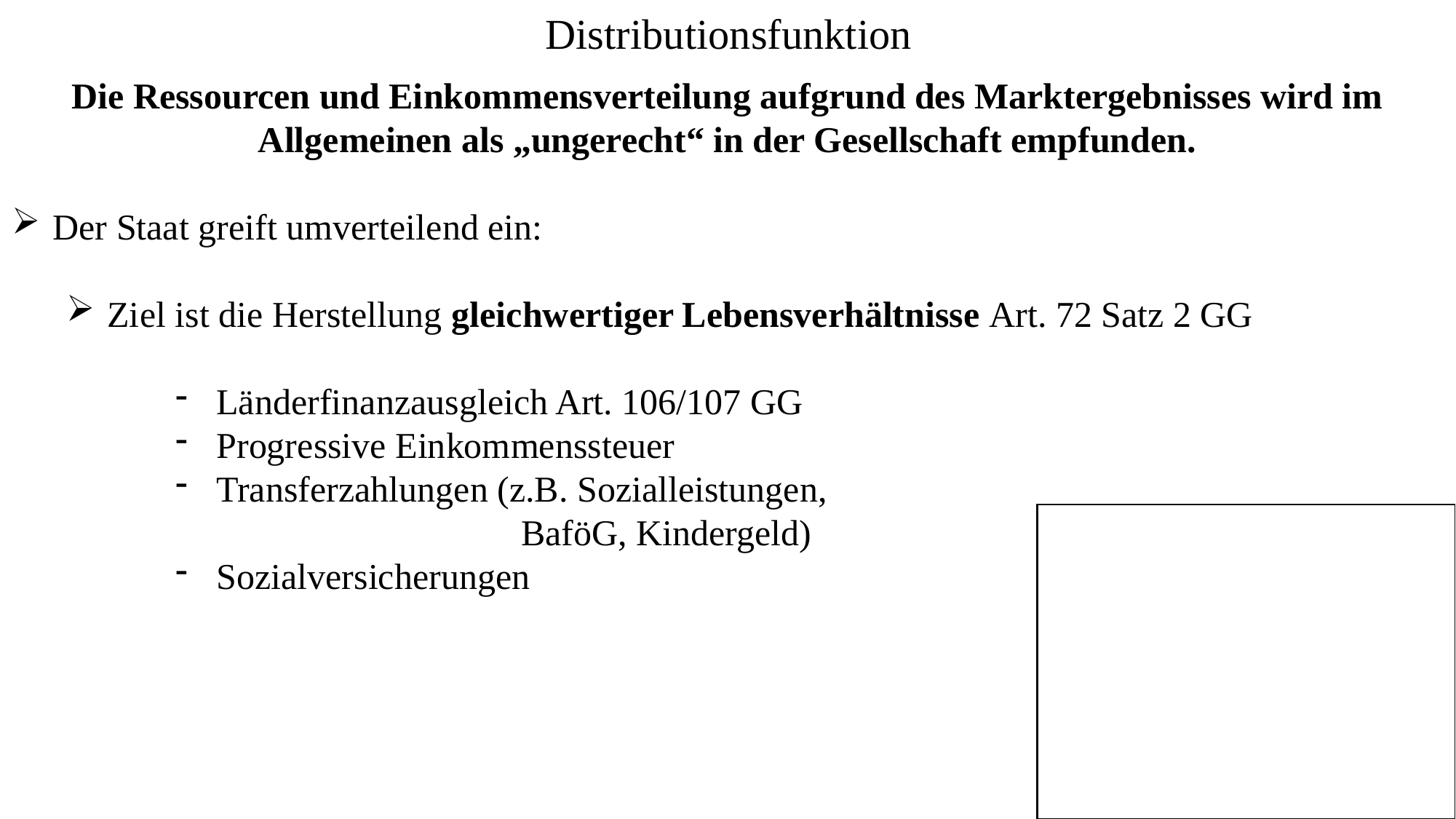

Distributionsfunktion
Die Ressourcen und Einkommensverteilung aufgrund des Marktergebnisses wird im Allgemeinen als „ungerecht“ in der Gesellschaft empfunden.

Der Staat greift umverteilend ein:

Ziel ist die Herstellung gleichwertiger Lebensverhältnisse Art. 72 Satz 2 GG

Länderfinanzausgleich Art. 106/107 GG
Progressive Einkommenssteuer
Transferzahlungen (z.B. Sozialleistungen,
                                      BaföG, Kindergeld)
Sozialversicherungen